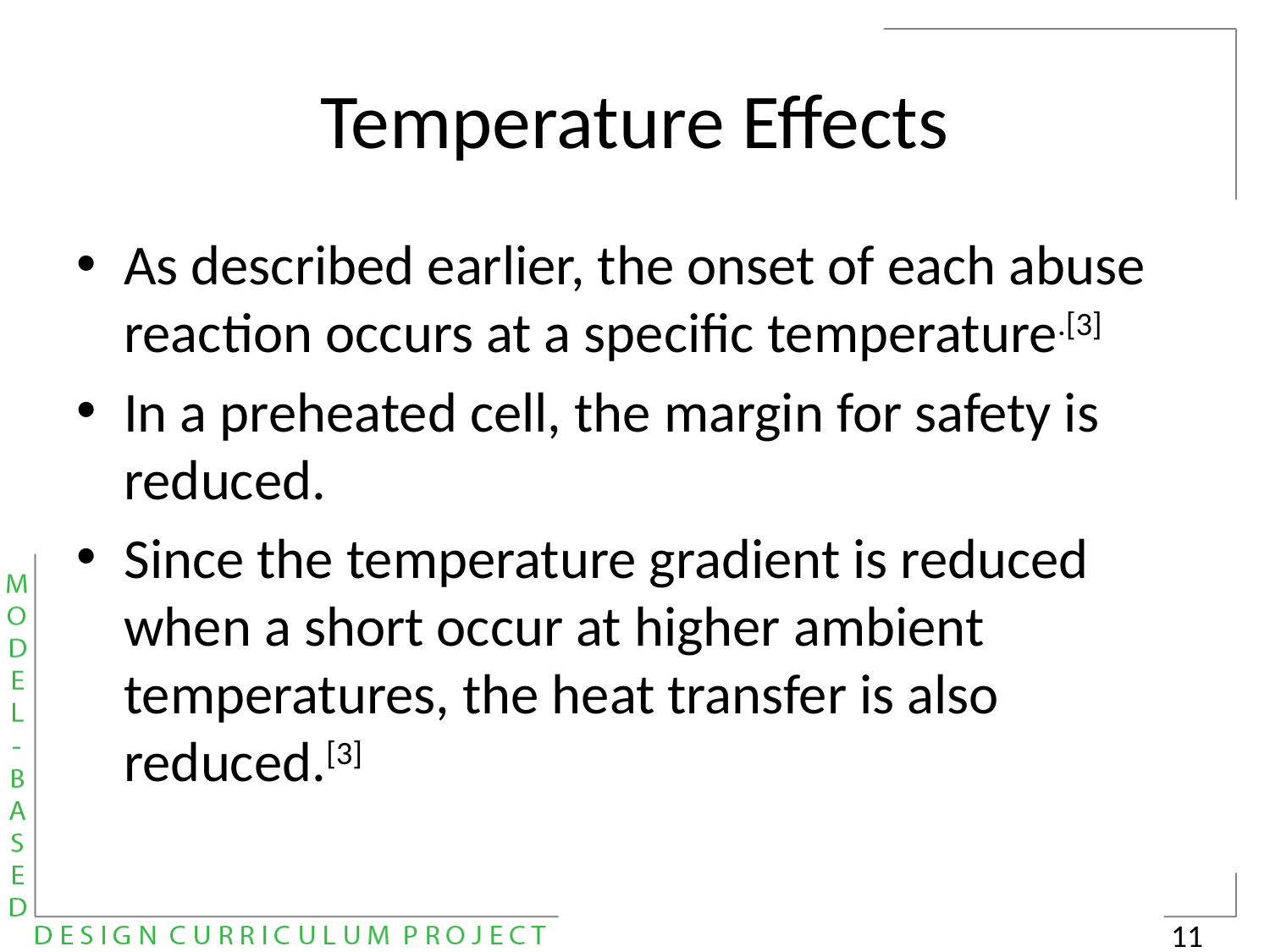

# Temperature Effects
As described earlier, the onset of each abuse reaction occurs at a specific temperature.[3]
In a preheated cell, the margin for safety is reduced.
Since the temperature gradient is reduced when a short occur at higher ambient temperatures, the heat transfer is also reduced.[3]